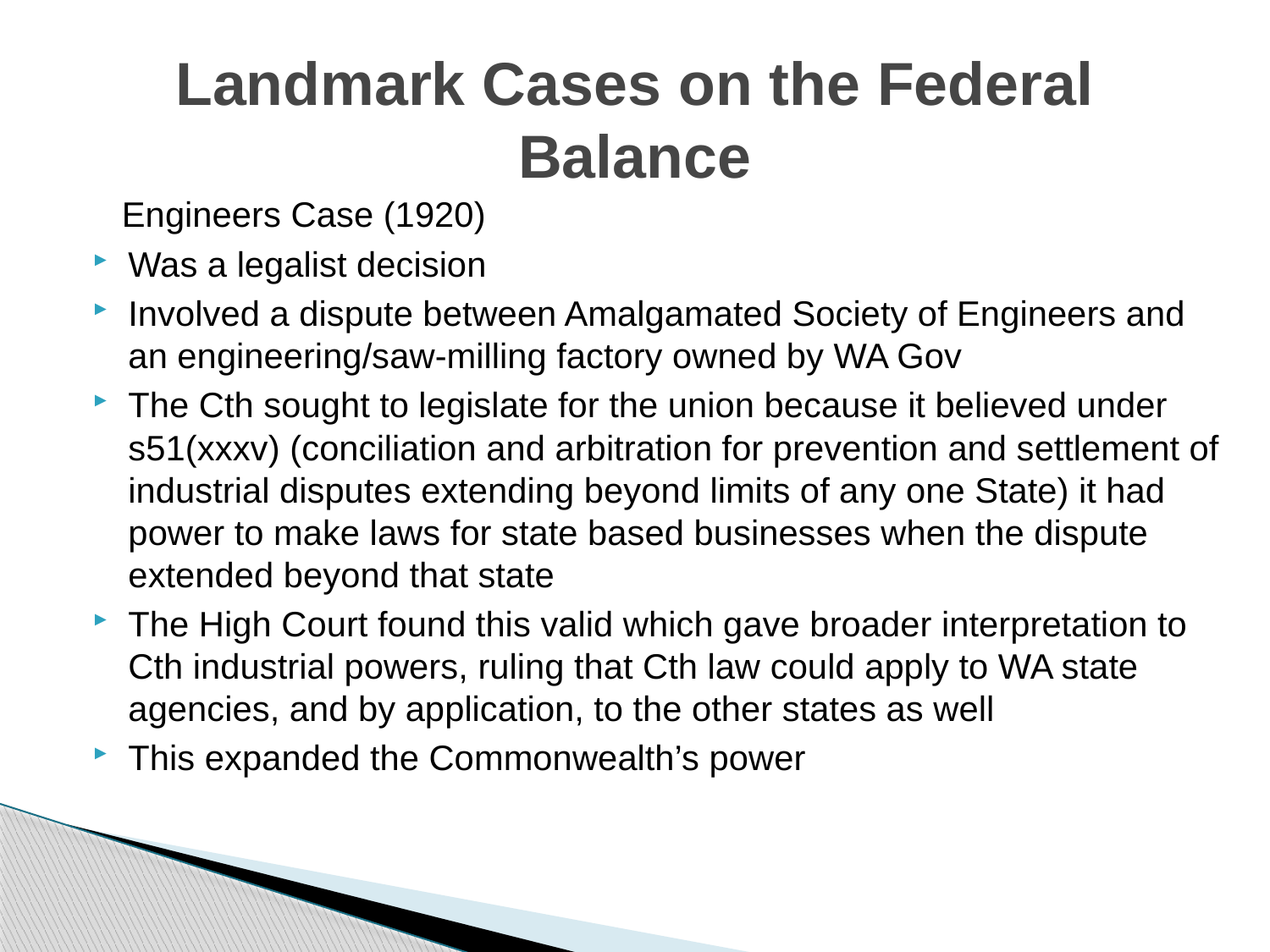

# Landmark Cases on the Federal Balance
   Engineers Case (1920)
Was a legalist decision
Involved a dispute between Amalgamated Society of Engineers and an engineering/saw-milling factory owned by WA Gov
The Cth sought to legislate for the union because it believed under s51(xxxv) (conciliation and arbitration for prevention and settlement of industrial disputes extending beyond limits of any one State) it had power to make laws for state based businesses when the dispute extended beyond that state
The High Court found this valid which gave broader interpretation to Cth industrial powers, ruling that Cth law could apply to WA state agencies, and by application, to the other states as well
This expanded the Commonwealth’s power